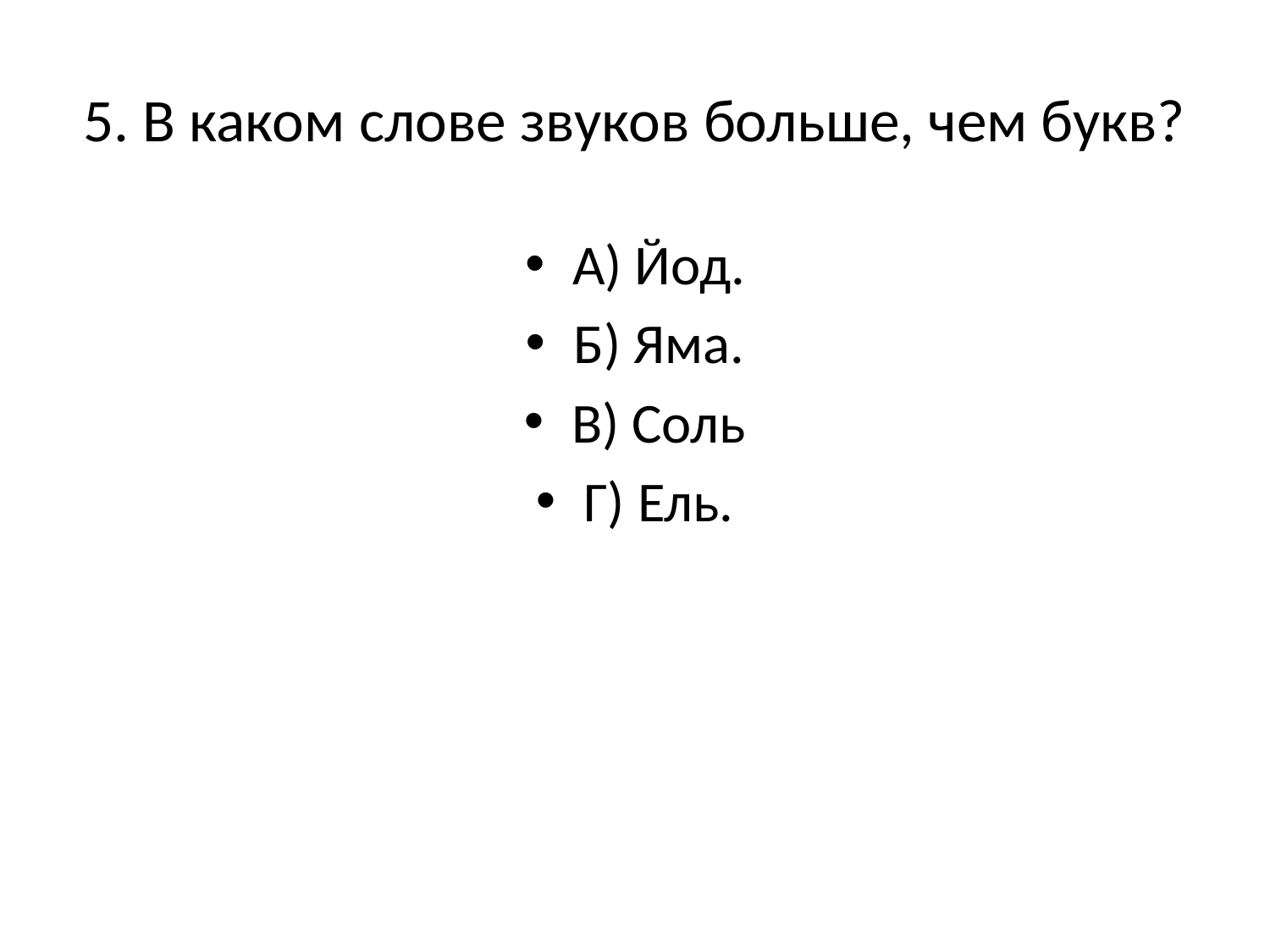

# 5. В каком слове звуков больше, чем букв?
А) Йод.
Б) Яма.
В) Соль
Г) Ель.